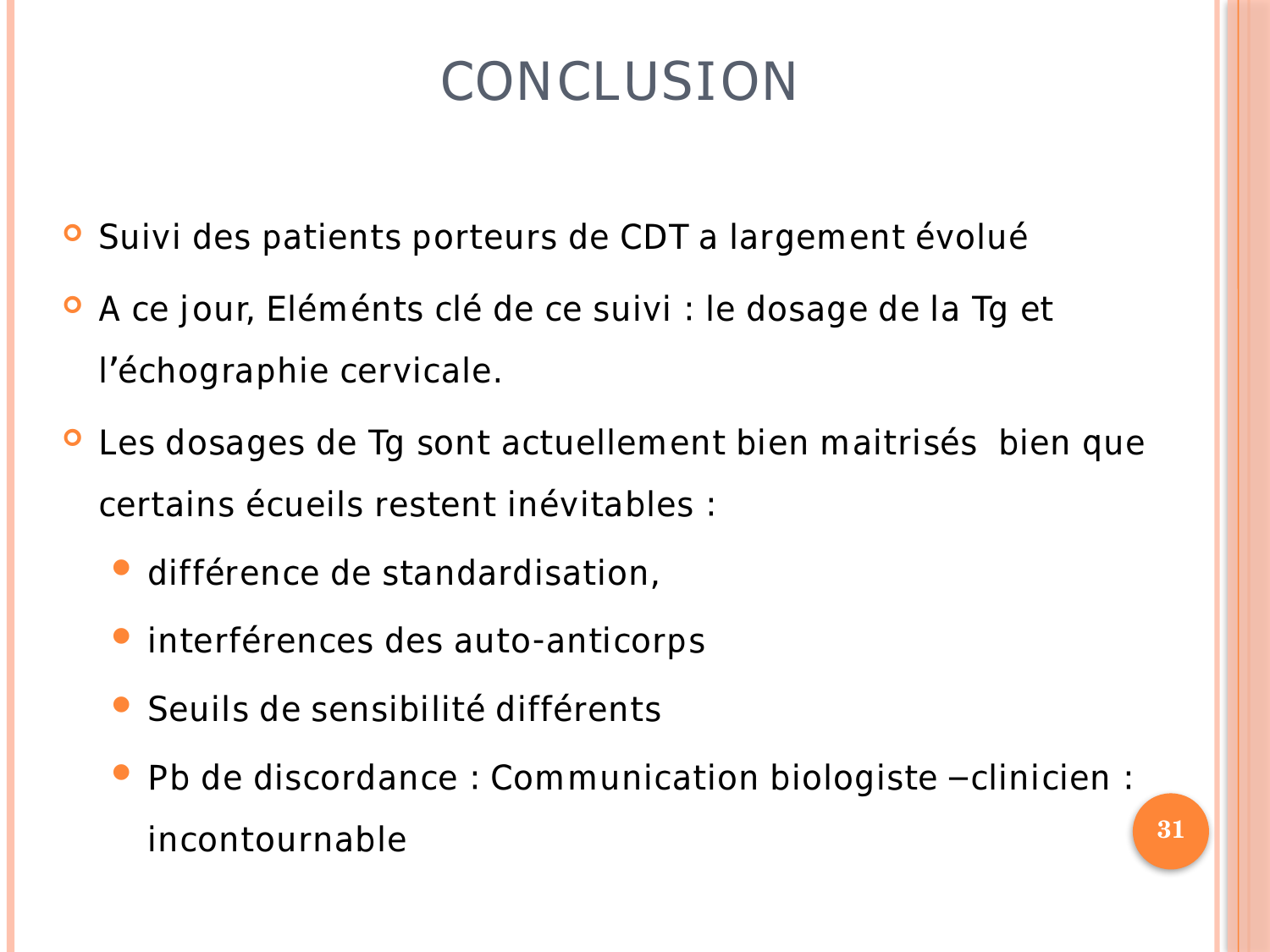

# CONCLUSION
Suivi des patients porteurs de CDT a largement évolué
A ce jour, Eléménts clé de ce suivi : le dosage de la Tg et l’échographie cervicale.
Les dosages de Tg sont actuellement bien maitrisés  bien que certains écueils restent inévitables :
différence de standardisation,
interférences des auto-anticorps
Seuils de sensibilité différents
Pb de discordance : Communication biologiste –clinicien : incontournable
31